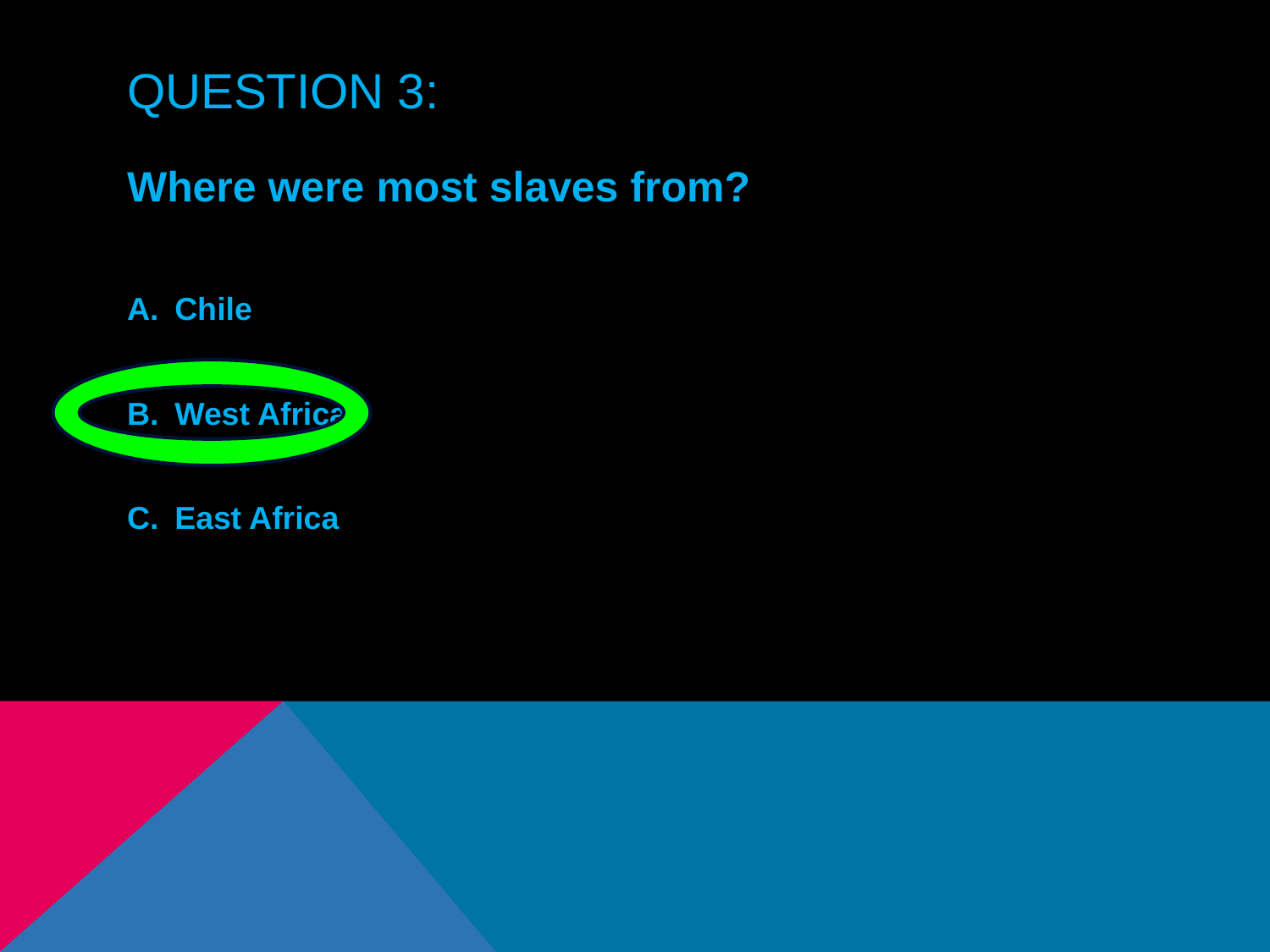

# Question 3:
Where were most slaves from?

Chile

West Africa

East Africa